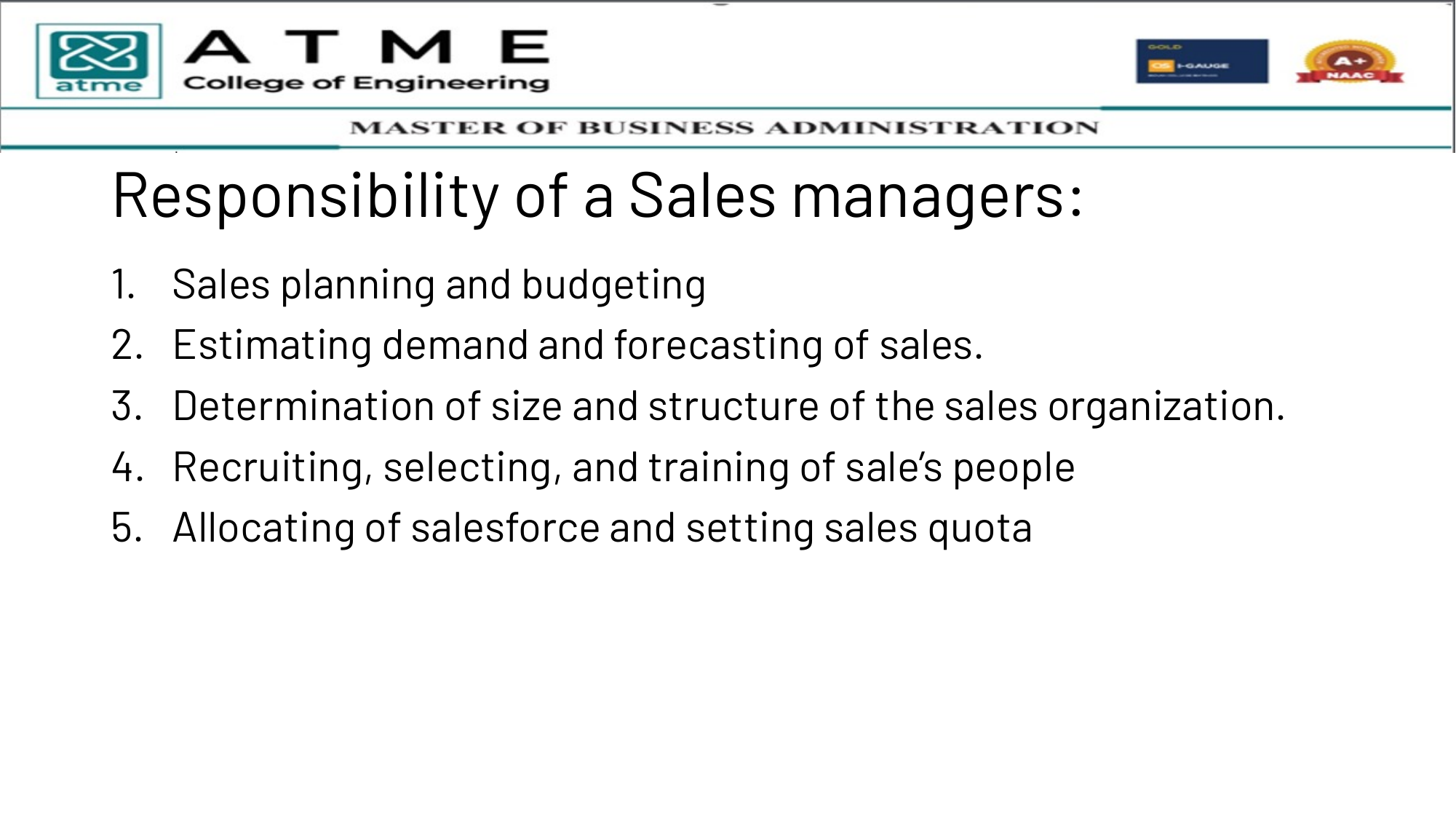

# Responsibility of a Sales managers:
Sales planning and budgeting
Estimating demand and forecasting of sales.
Determination of size and structure of the sales organization.
Recruiting, selecting, and training of sale’s people
Allocating of salesforce and setting sales quota